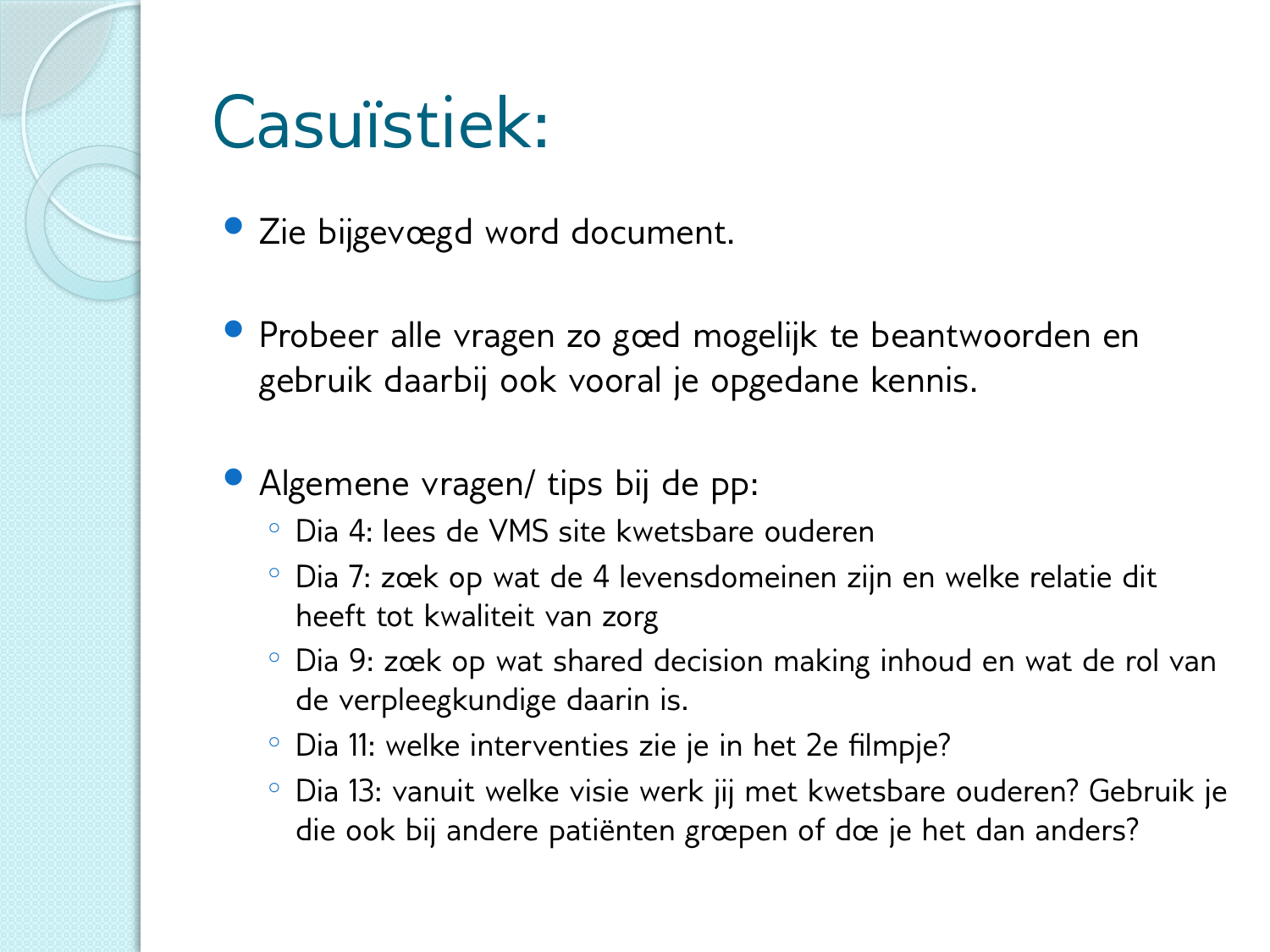

# Casuïstiek:
Zie bijgevoegd word document.

Probeer alle vragen zo goed mogelijk te beantwoorden en gebruik daarbij ook vooral je opgedane kennis.

Algemene vragen/ tips bij de pp:
Dia 4: lees de VMS site kwetsbare ouderen
Dia 7: zoek op wat de 4 levensdomeinen zijn en welke relatie dit heeft tot kwaliteit van zorg
Dia 9: zoek op wat shared decision making inhoud en wat de rol van de verpleegkundige daarin is.
Dia 11: welke interventies zie je in het 2e filmpje?
Dia 13: vanuit welke visie werk jij met kwetsbare ouderen? Gebruik je die ook bij andere patiënten groepen of doe je het dan anders?